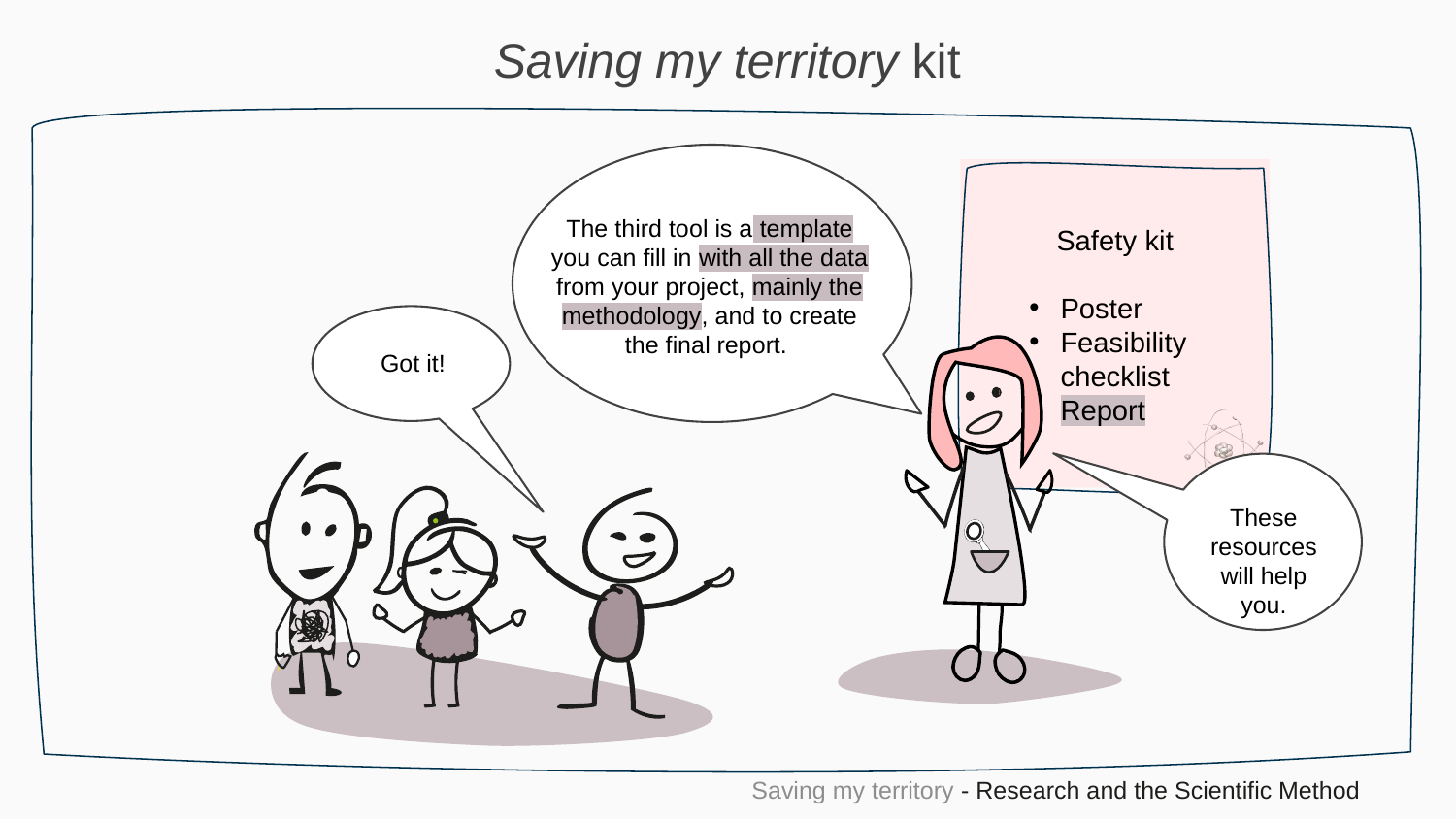

Saving my territory kit

Safety kit

Poster
Feasibility checklist
Report

The third tool is a template you can fill in with all the data from your project, mainly the methodology, and to create the final report.

Got it!

These resources will help you.

Saving my territory - Research and the Scientific Method